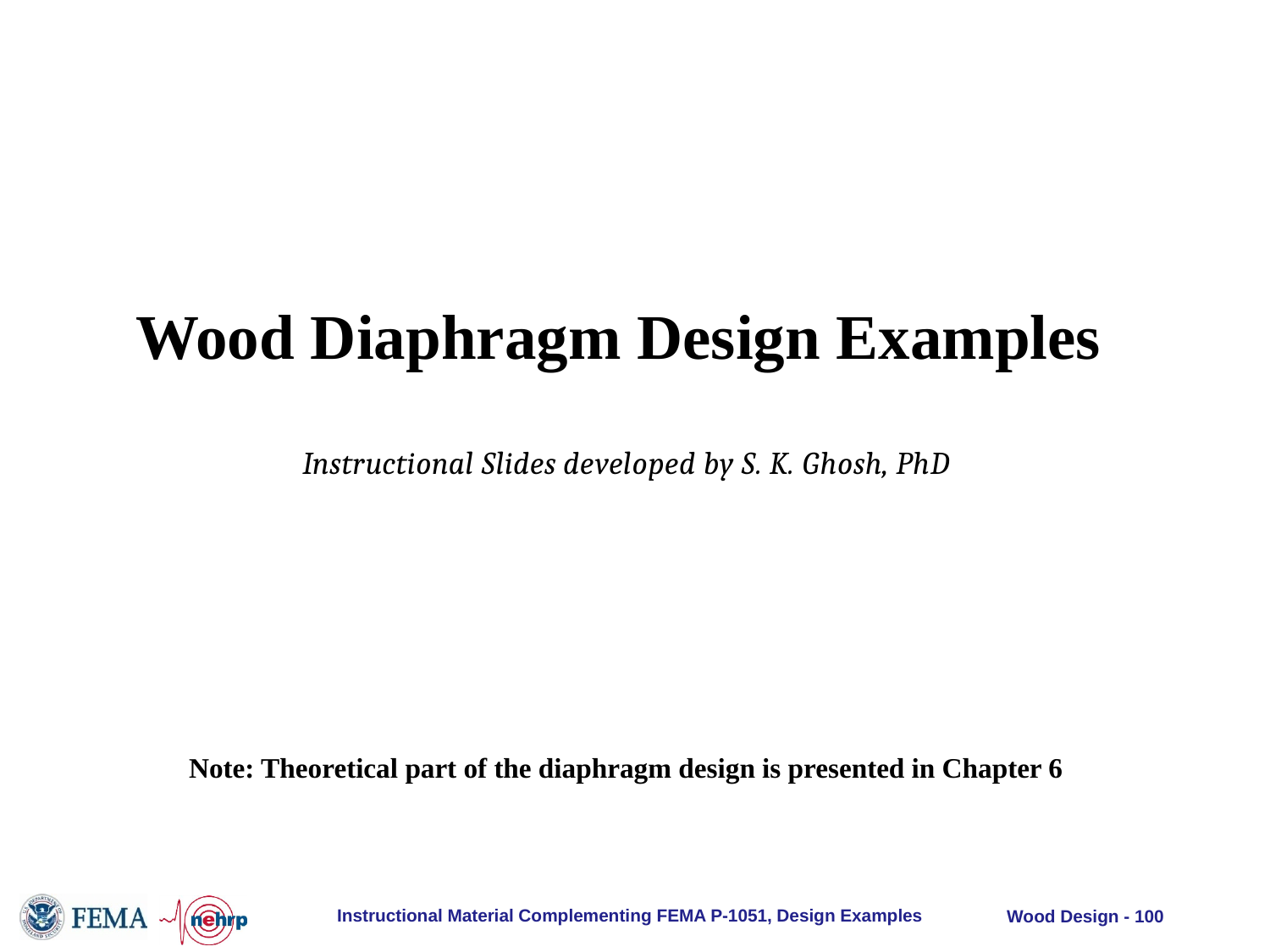

# Wood Diaphragm Design Examples
Instructional Slides developed by S. K. Ghosh, PhD
Note: Theoretical part of the diaphragm design is presented in Chapter 6